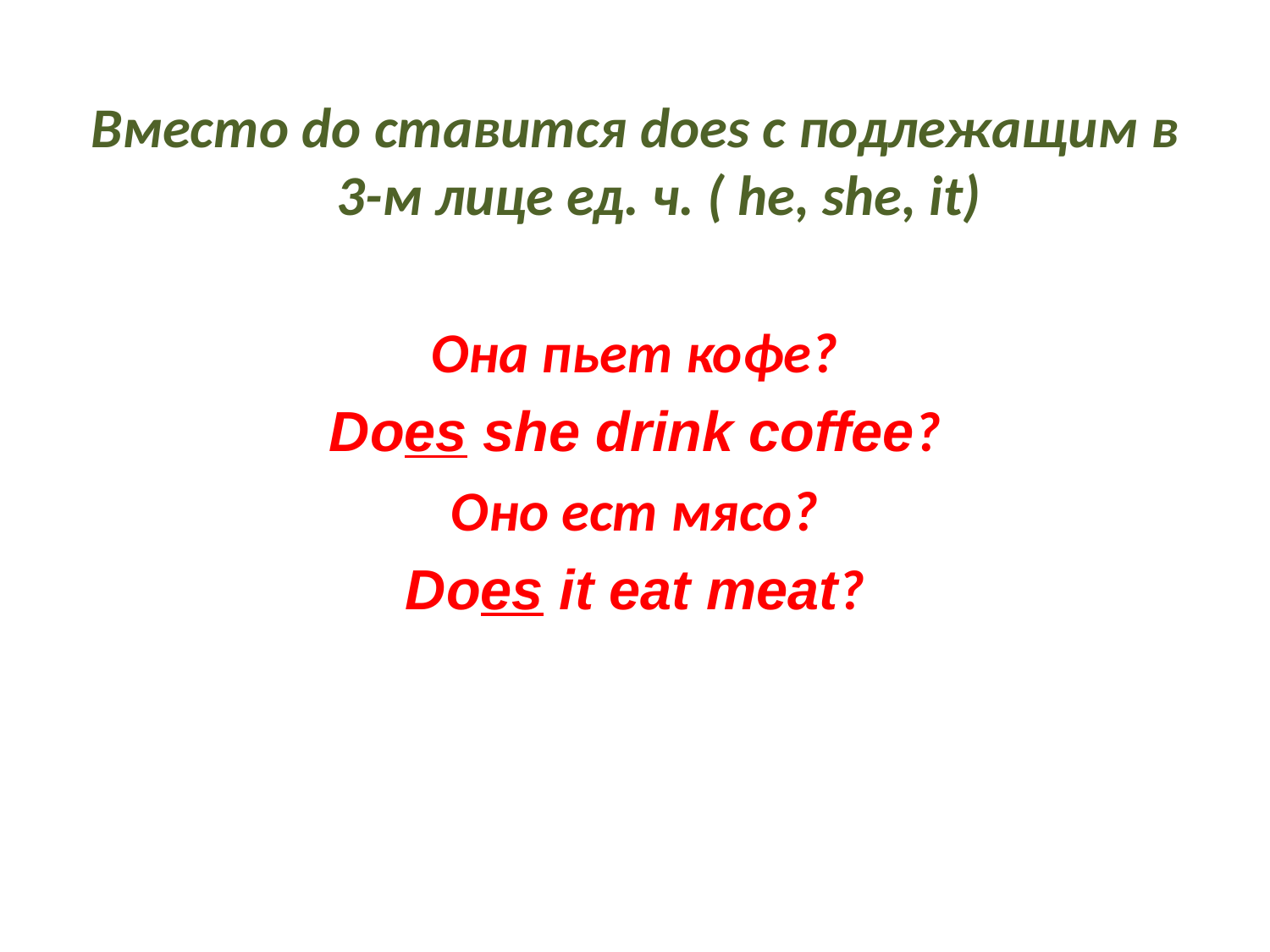

Вместо do ставится does с подлежащим в 3-м лице ед. ч. ( he, she, it)

Она пьет кофе?
Does she drink coffee?
Оно ест мясо?
Does it eat meat?